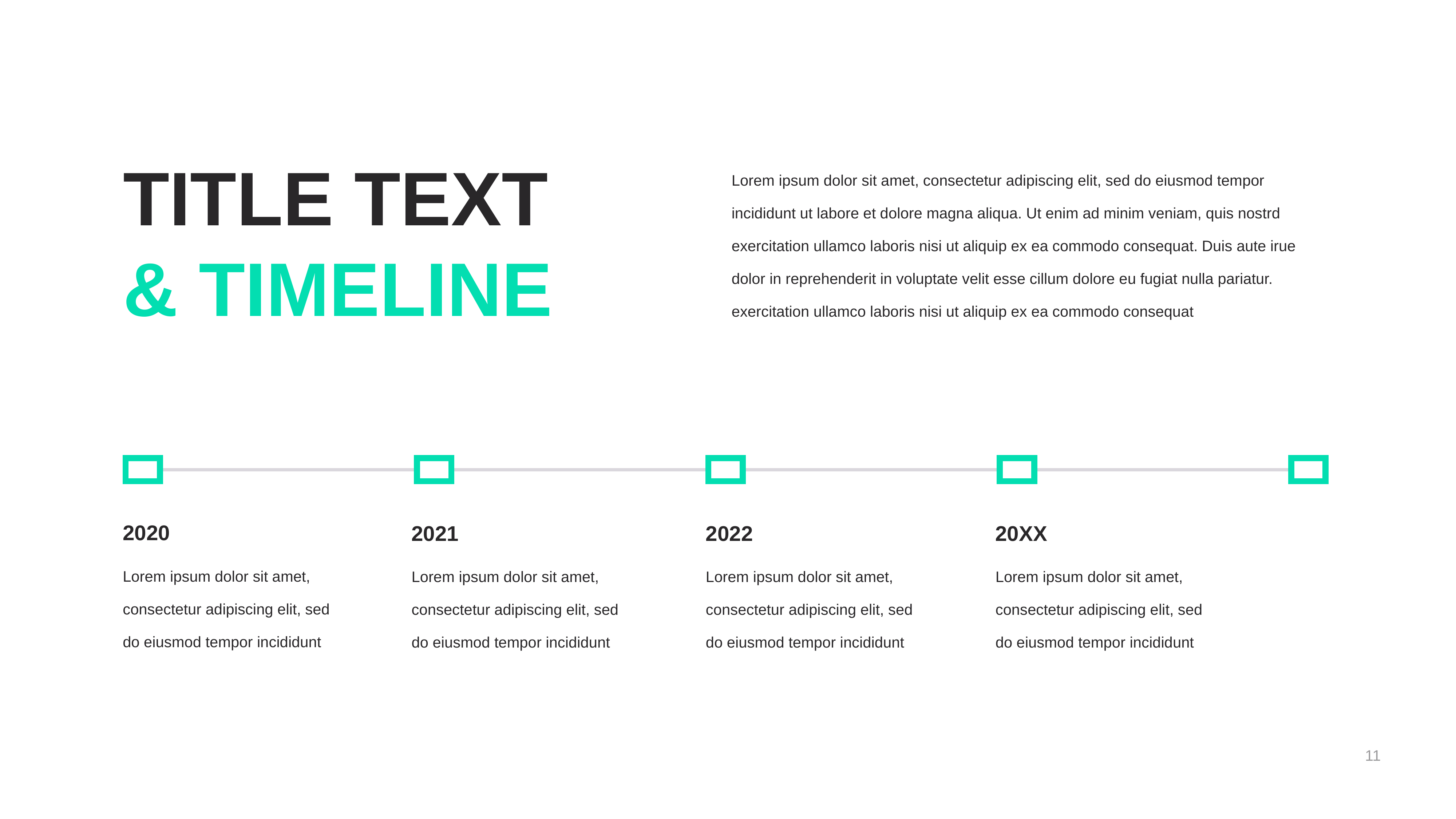

TITLE TEXT
& TIMELINE
Lorem ipsum dolor sit amet, consectetur adipiscing elit, sed do eiusmod tempor incididunt ut labore et dolore magna aliqua. Ut enim ad minim veniam, quis nostrd exercitation ullamco laboris nisi ut aliquip ex ea commodo consequat. Duis aute irue dolor in reprehenderit in voluptate velit esse cillum dolore eu fugiat nulla pariatur. exercitation ullamco laboris nisi ut aliquip ex ea commodo consequat

2020
2021
Lorem ipsum dolor sit amet, consectetur adipiscing elit, sed do eiusmod tempor incididunt
2022
Lorem ipsum dolor sit amet, consectetur adipiscing elit, sed do eiusmod tempor incididunt
20XX
Lorem ipsum dolor sit amet, consectetur adipiscing elit, sed do eiusmod tempor incididunt
Lorem ipsum dolor sit amet, consectetur adipiscing elit, sed do eiusmod tempor incididunt
11